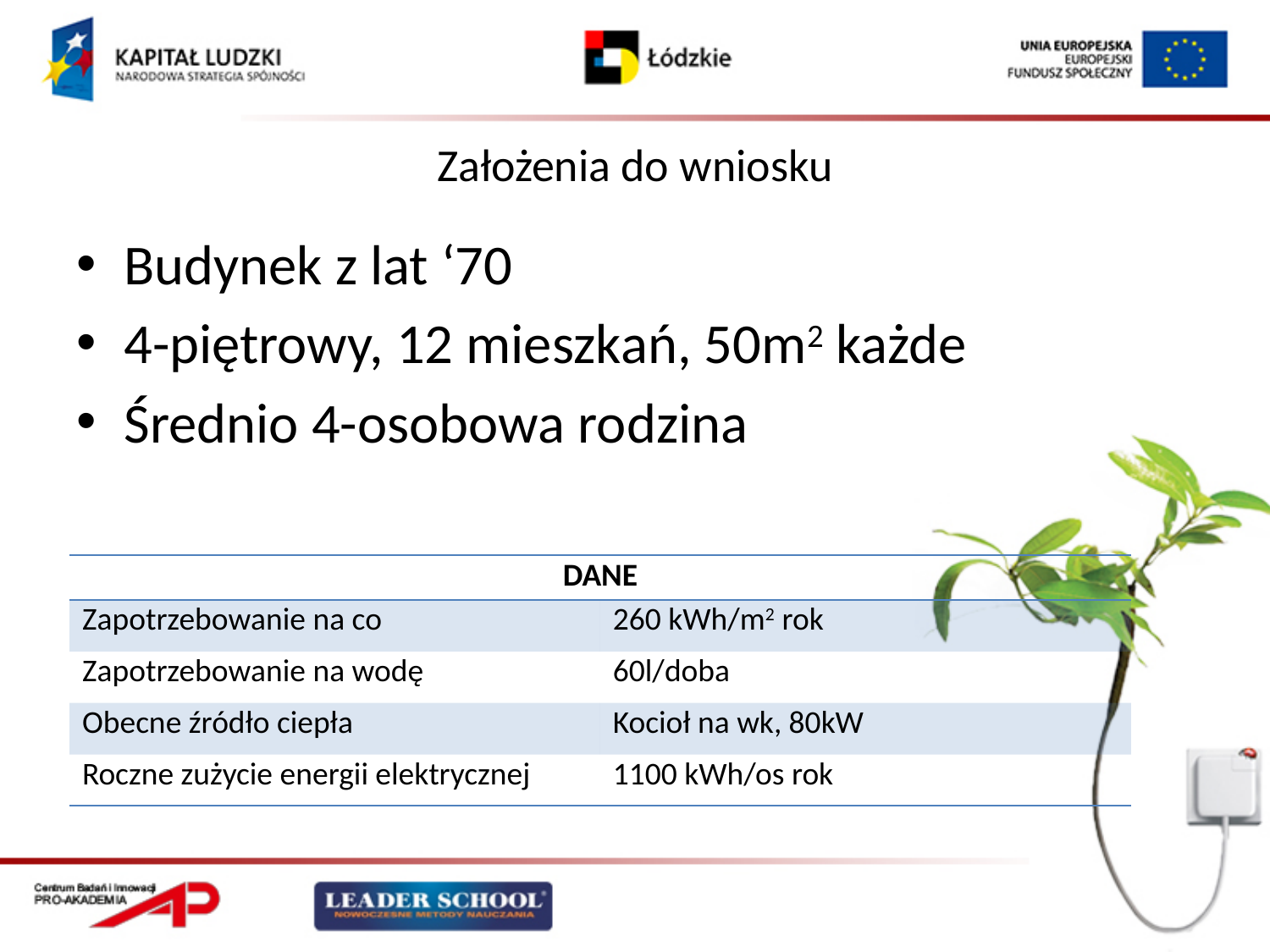

# Założenia do wniosku
Budynek z lat ‘70
4-piętrowy, 12 mieszkań, 50m2 każde
Średnio 4-osobowa rodzina
| DANE |  |
| --- | --- |
| Zapotrzebowanie na co | 260 kWh/m2 rok |
| Zapotrzebowanie na wodę | 60l/doba |
| Obecne źródło ciepła | Kocioł na wk, 80kW |
| Roczne zużycie energii elektrycznej | 1100 kWh/os rok |